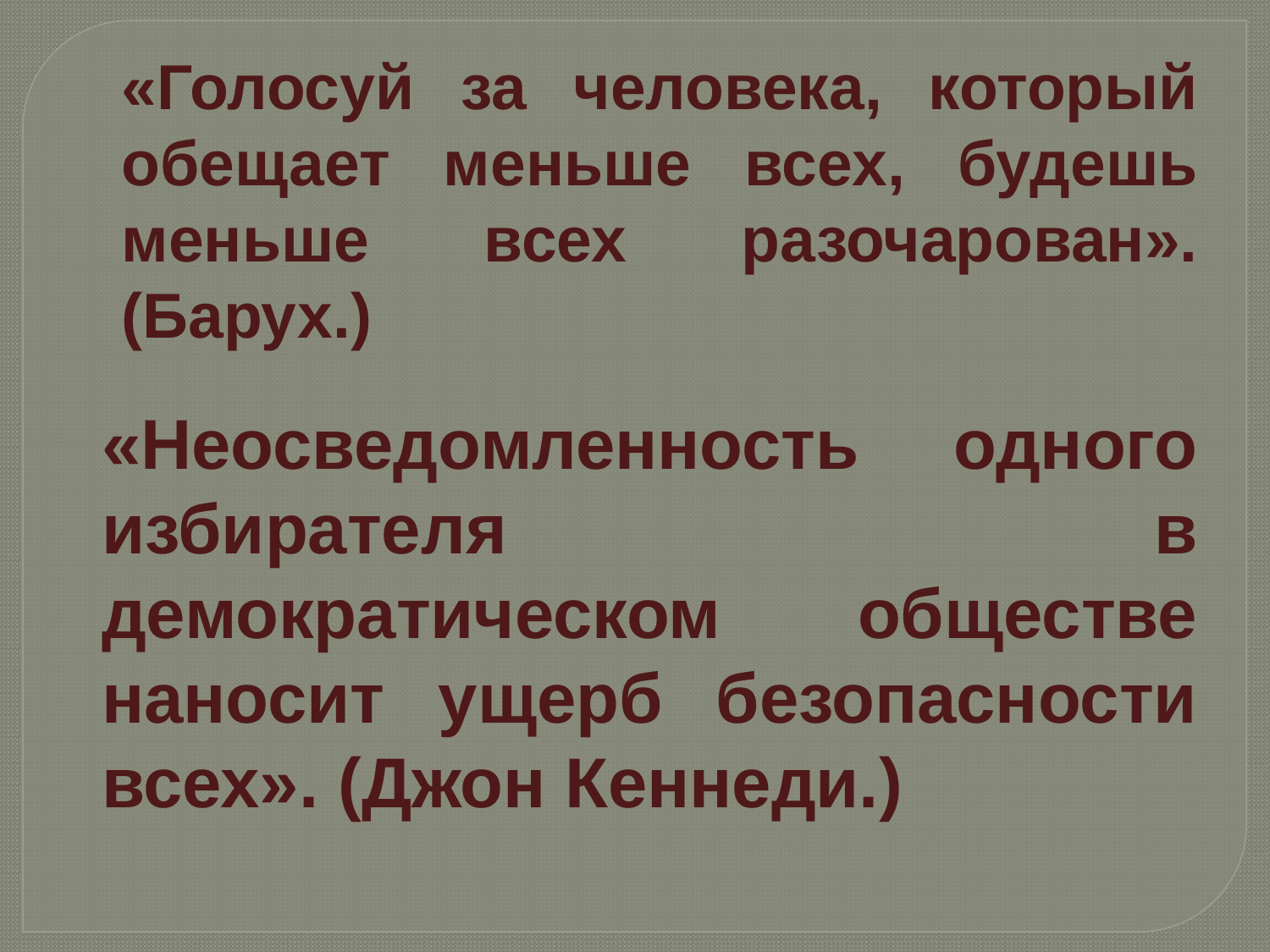

«Голосуй за человека, который обещает меньше всех, будешь меньше всех разочарован». (Барух.)
«Неосведомленность одного избирателя в демократическом обществе наносит ущерб безопасности всех». (Джон Кеннеди.)